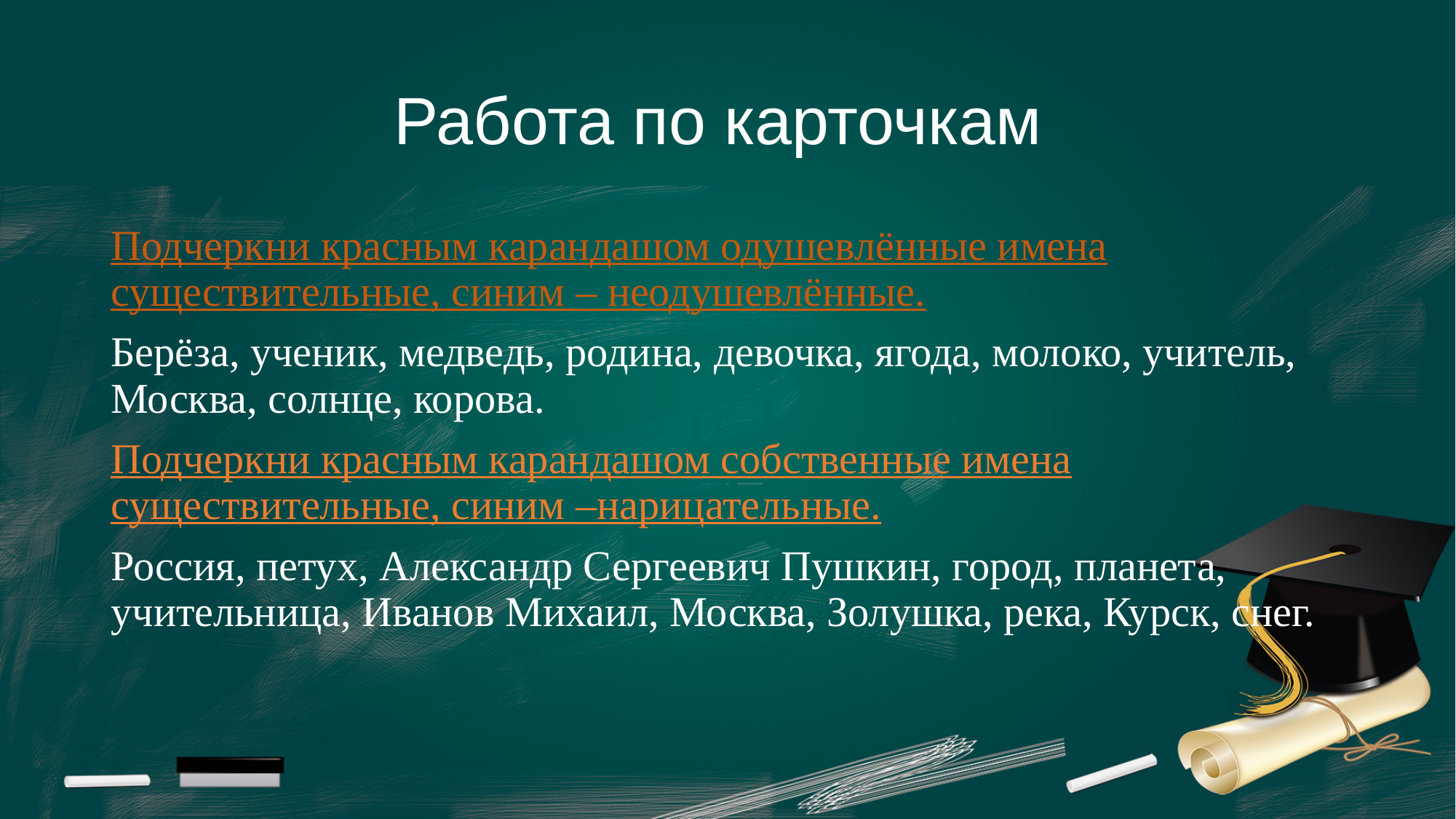

# Работа по карточкам
Подчеркни красным карандашом одушевлённые имена существительные, синим – неодушевлённые.
Берёза, ученик, медведь, родина, девочка, ягода, молоко, учитель, Москва, солнце, корова.
Подчеркни красным карандашом собственные имена существительные, синим –нарицательные.
Россия, петух, Александр Сергеевич Пушкин, город, планета, учительница, Иванов Михаил, Москва, Золушка, река, Курск, снег.